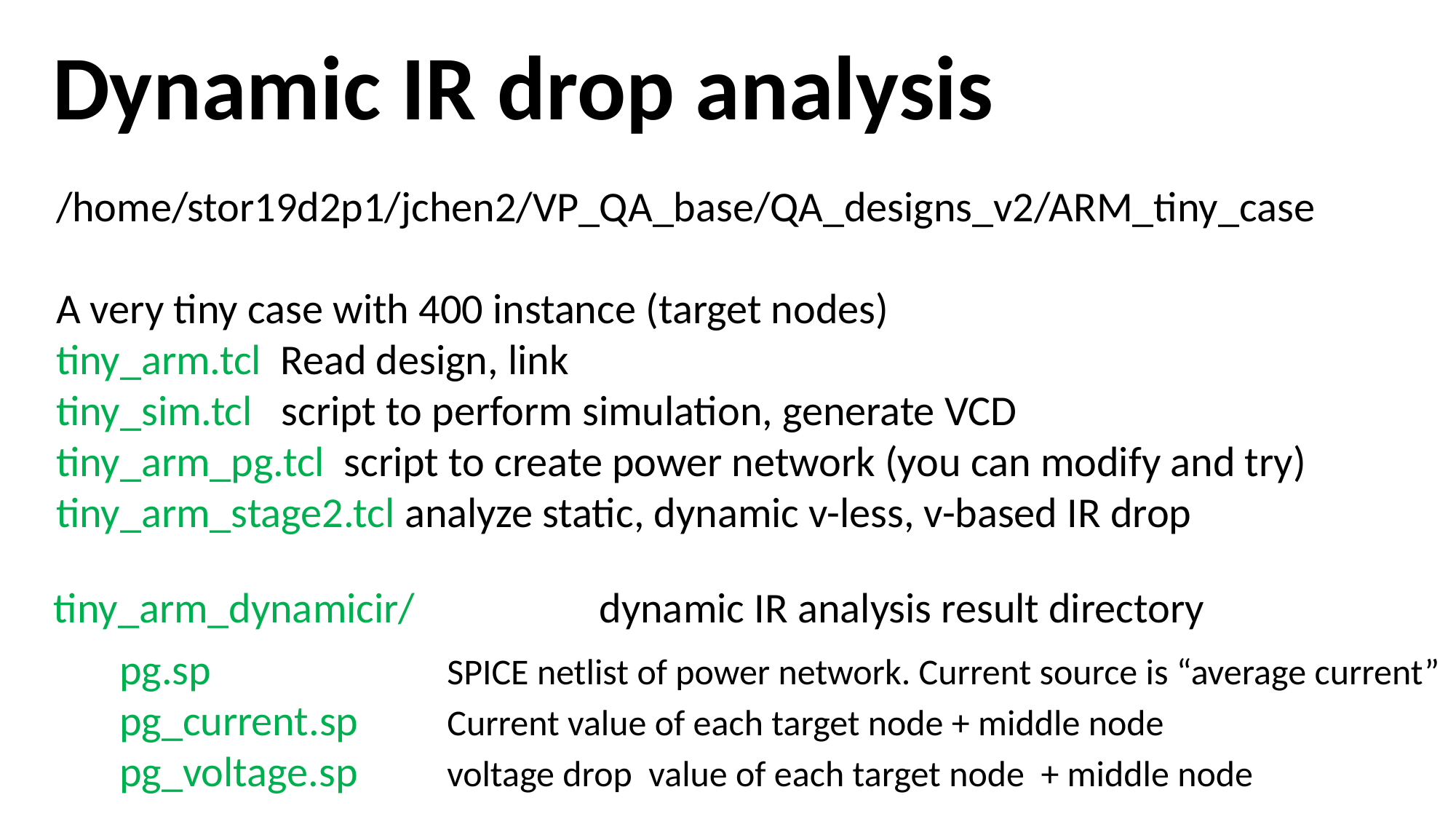

Dynamic IR drop analysis
/home/stor19d2p1/jchen2/VP_QA_base/QA_designs_v2/ARM_tiny_case

A very tiny case with 400 instance (target nodes)
tiny_arm.tcl  Read design, link
tiny_sim.tcl   script to perform simulation, generate VCD
tiny_arm_pg.tcl  script to create power network (you can modify and try)
tiny_arm_stage2.tcl analyze static, dynamic v-less, v-based IR drop
tiny_arm_dynamicir/		dynamic IR analysis result directory
pg.sp			SPICE netlist of power network. Current source is “average current”
pg_current.sp	Current value of each target node + middle node
pg_voltage.sp	voltage drop  value of each target node  + middle node